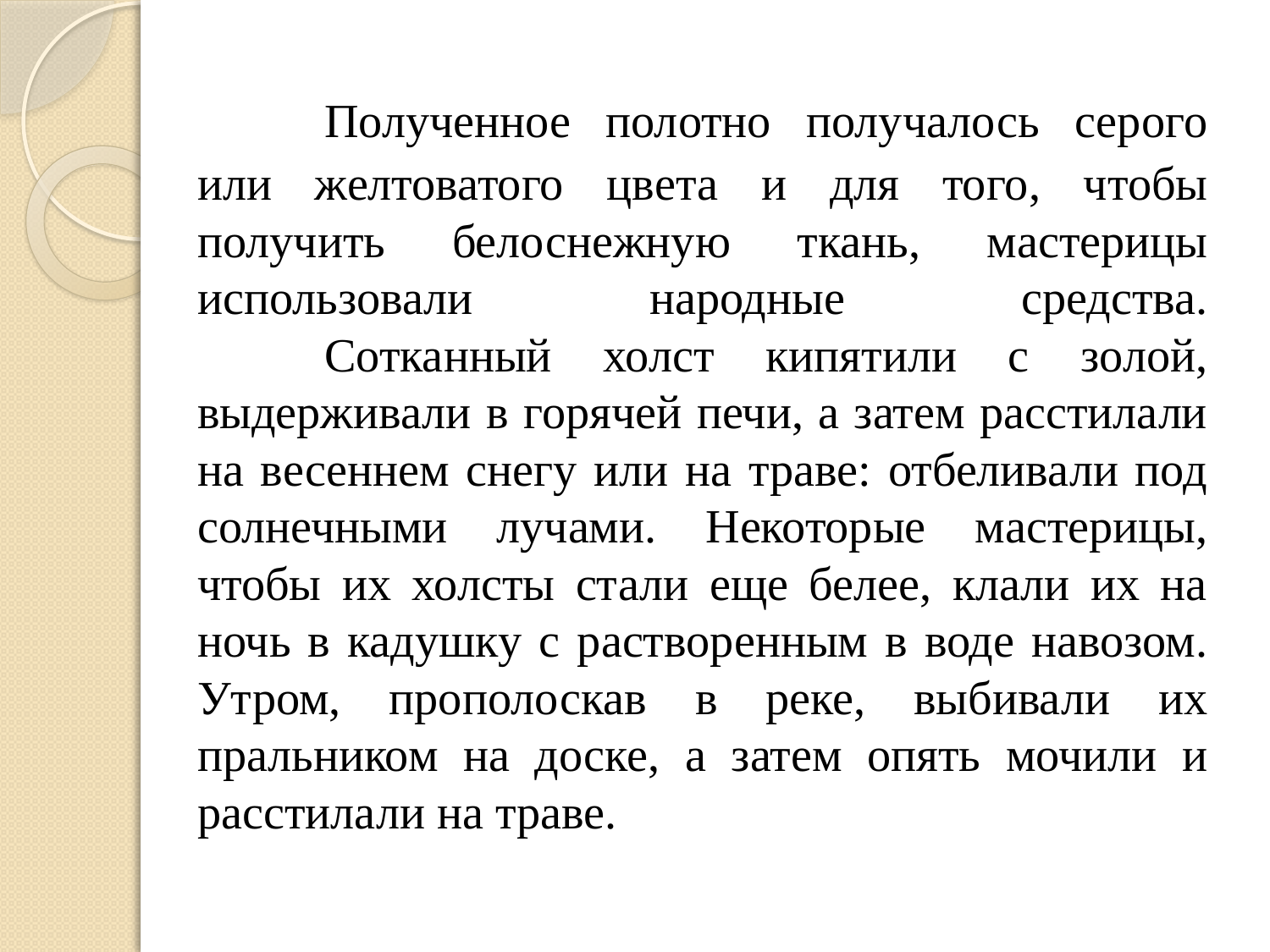

# Полученное полотно получалось серого или желтоватого цвета и для того, чтобы получить белоснежную ткань, мастерицы использовали народные средства. Сотканный холст кипятили с золой, выдерживали в горячей печи, а затем расстилали на весеннем снегу или на траве: отбеливали под солнечными лучами. Некоторые мастерицы, чтобы их холсты стали еще белее, клали их на ночь в кадушку с растворенным в воде навозом. Утром, прополоскав в реке, выбивали их пральником на доске, а затем опять мочили и расстилали на траве.